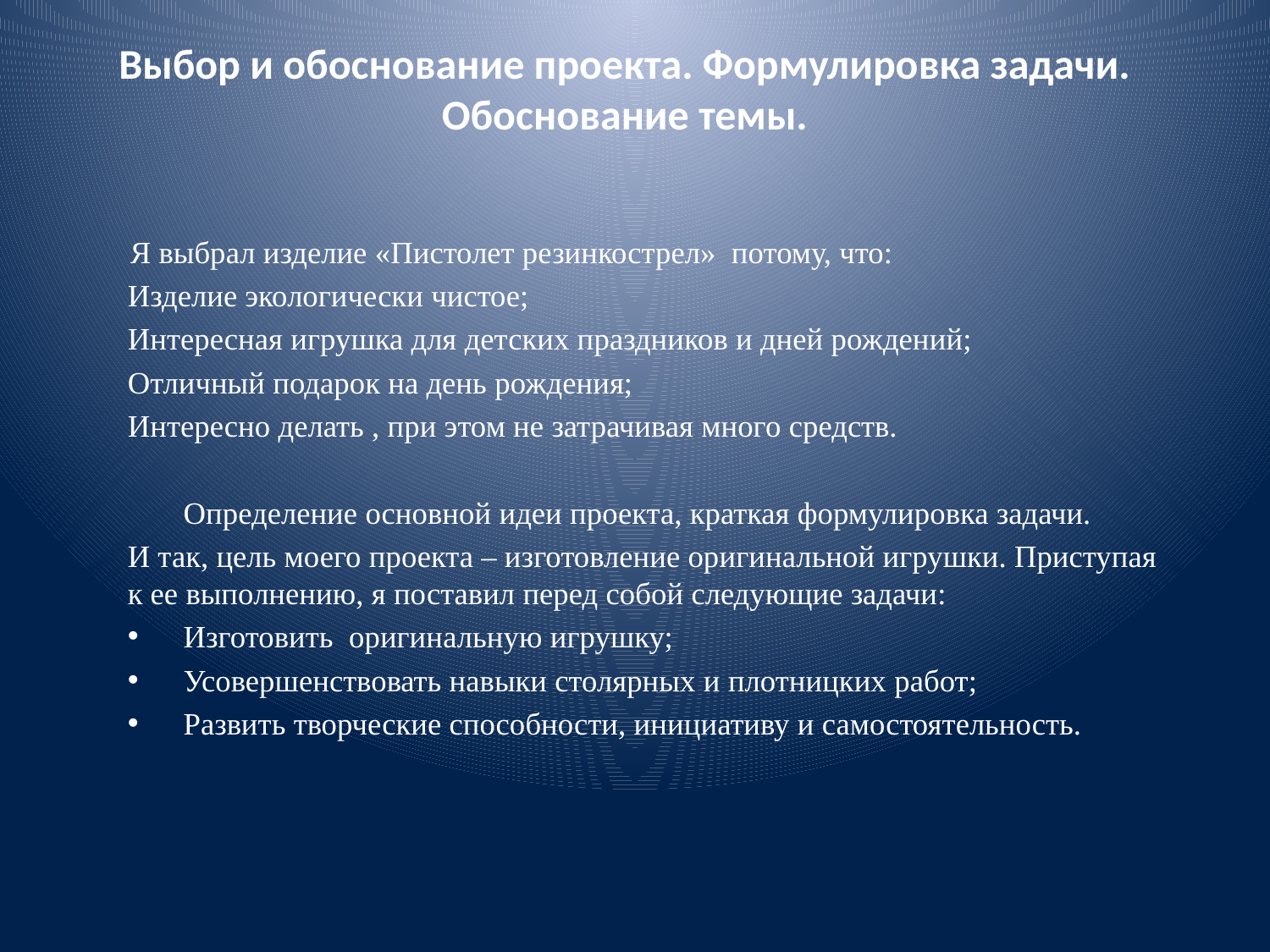

# Выбор и обоснование проекта. Формулировка задачи. Обоснование темы.
 Я выбрал изделие «Пистолет резинкострел»  потому, что:
Изделие экологически чистое;
Интересная игрушка для детских праздников и дней рождений;
Отличный подарок на день рождения;
Интересно делать , при этом не затрачивая много средств.

Определение основной идеи проекта, краткая формулировка задачи.
И так, цель моего проекта – изготовление оригинальной игрушки. Приступая к ее выполнению, я поставил перед собой следующие задачи:
Изготовить  оригинальную игрушку;
Усовершенствовать навыки столярных и плотницких работ;
Развить творческие способности, инициативу и самостоятельность.